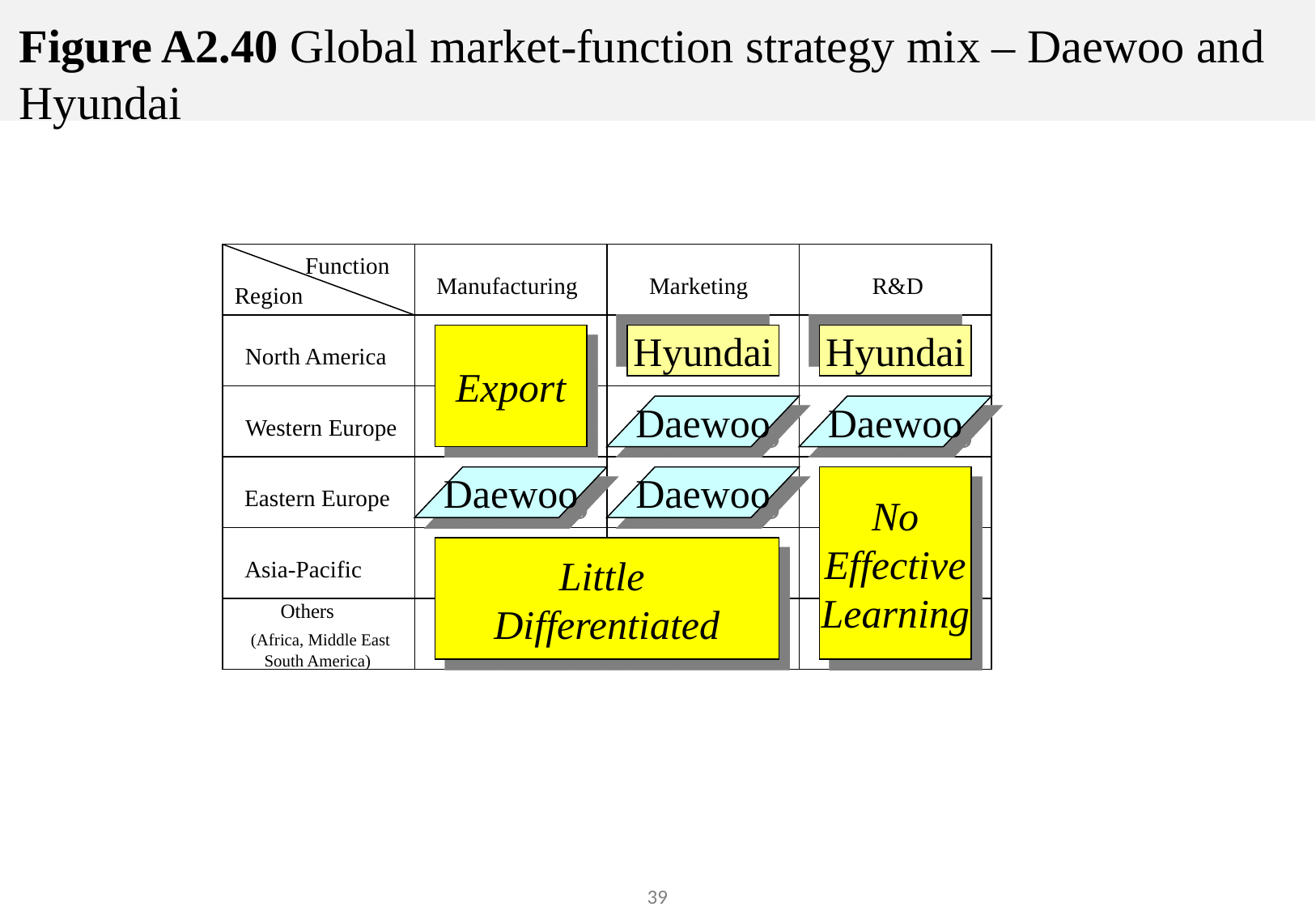

# Figure A2.40 Global market-function strategy mix – Daewoo and Hyundai

Function

Manufacturing
Marketing
R&D
Region

Export
Hyundai
Hyundai
North America

Daewoo
Daewoo
Western Europe

Daewoo
Daewoo
No
Effective
Learning
Eastern Europe

Little
Differentiated
Asia-Pacific
Others
 (Africa, Middle East
South America)